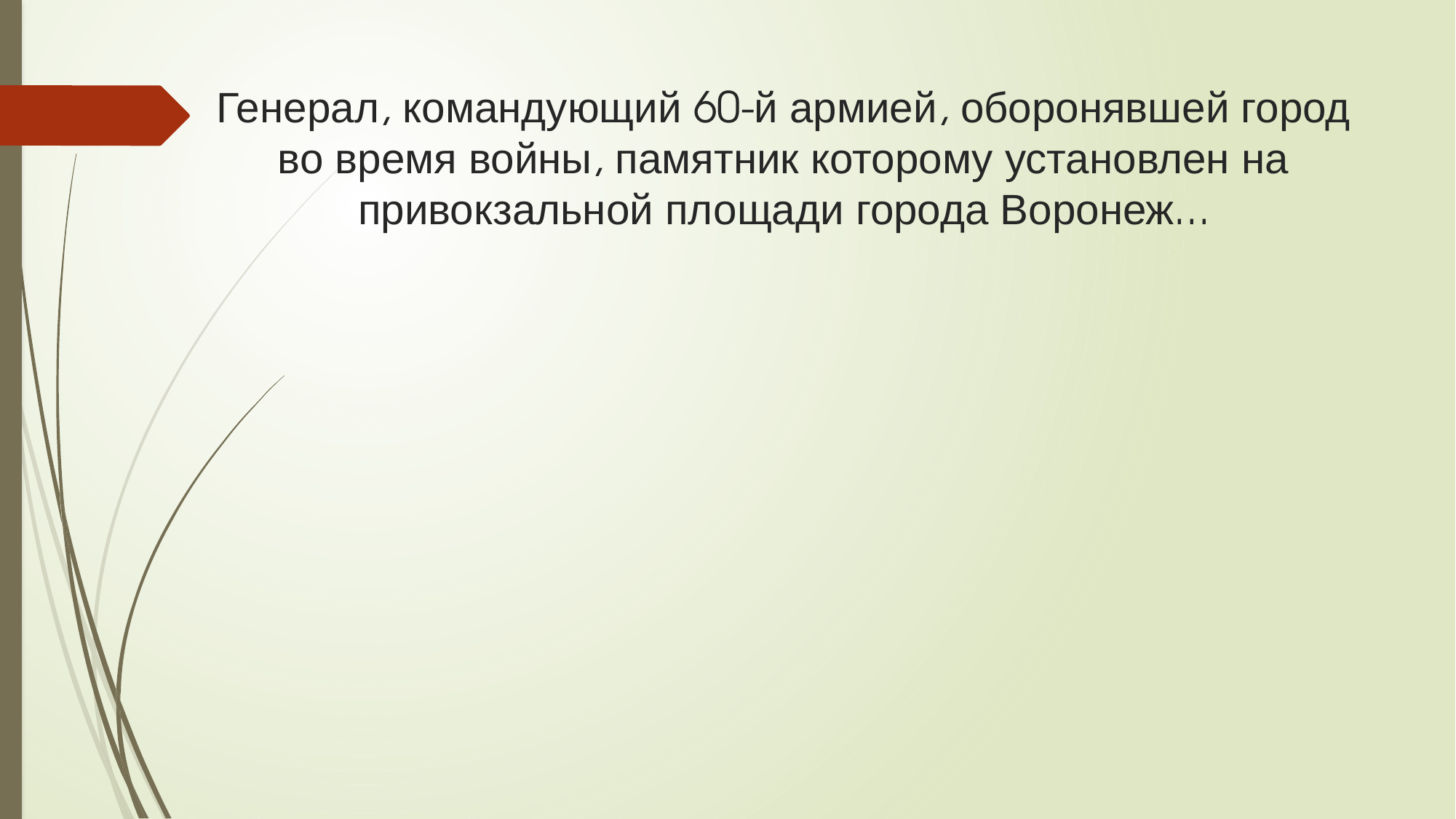

# Генерал, командующий 60-й армией, оборонявшей город во время войны, памятник которому установлен на привокзальной площади города Воронеж…